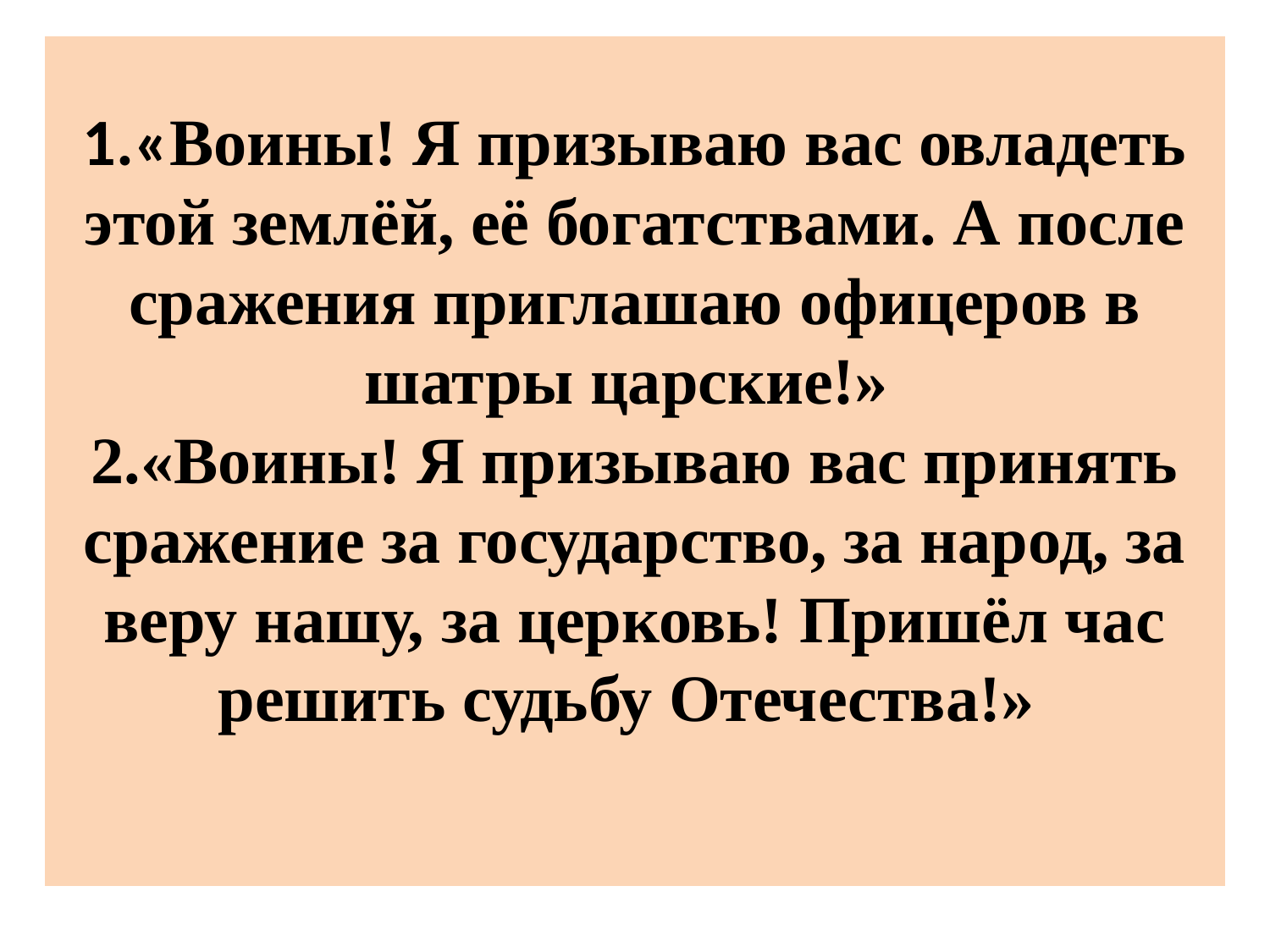

# 1.«Воины! Я призываю вас овладеть этой землёй, её богатствами. А после сражения приглашаю офицеров в шатры царские!» 2.«Воины! Я призываю вас принять сражение за государство, за народ, за веру нашу, за церковь! Пришёл час решить судьбу Отечества!»